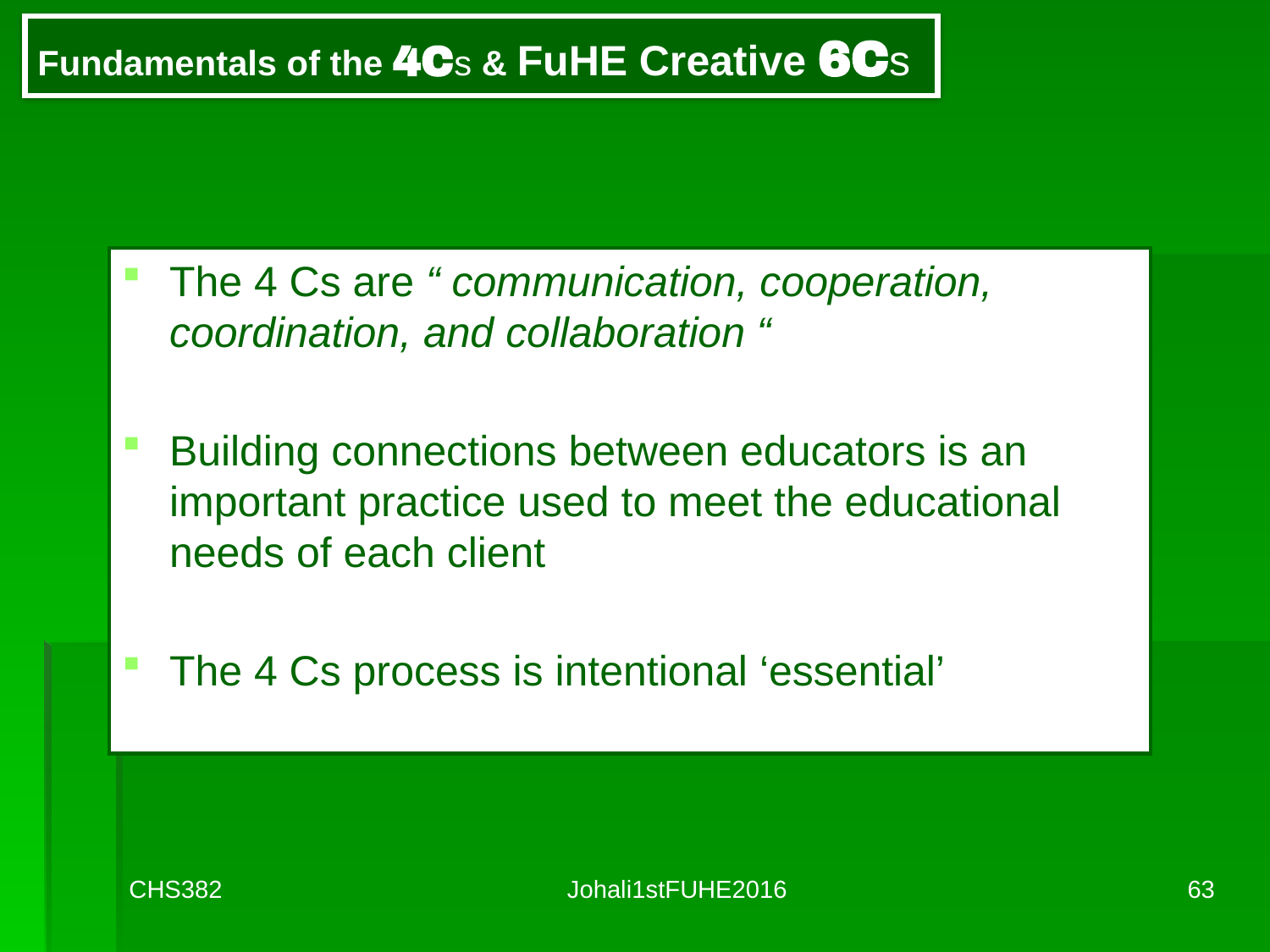

# Fundamentals of the 4Cs & FuHE Creative 6Cs
The 4 Cs are “ communication, cooperation, coordination, and collaboration “

Building connections between educators is an important practice used to meet the educational needs of each client

The 4 Cs process is intentional ‘essential’

CHS382
Johali1stFUHE2016
63